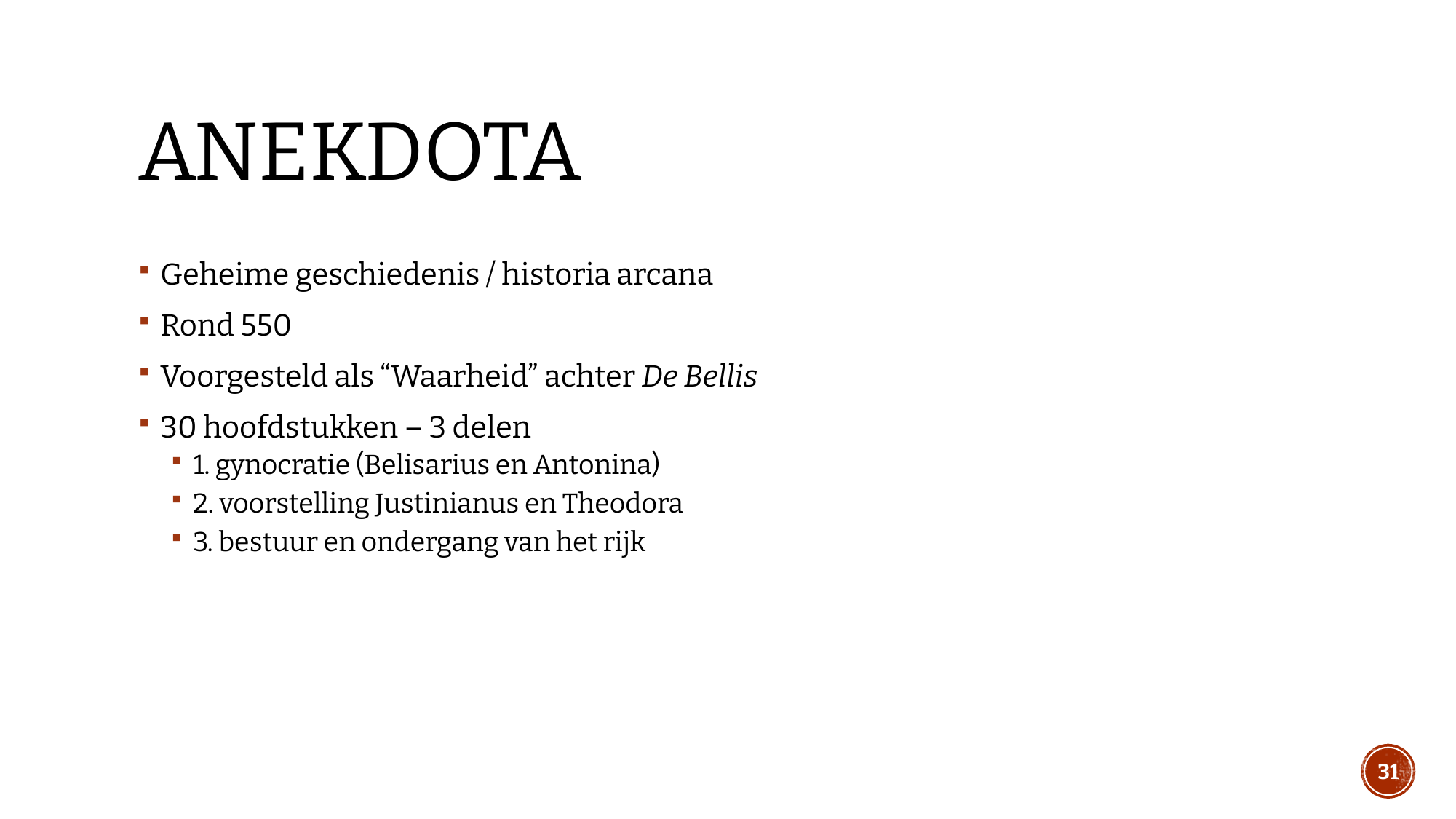

# Anekdota
Geheime geschiedenis / historia arcana
Rond 550
Voorgesteld als “Waarheid” achter De Bellis
30 hoofdstukken – 3 delen
1. gynocratie (Belisarius en Antonina)
2. voorstelling Justinianus en Theodora
3. bestuur en ondergang van het rijk
31